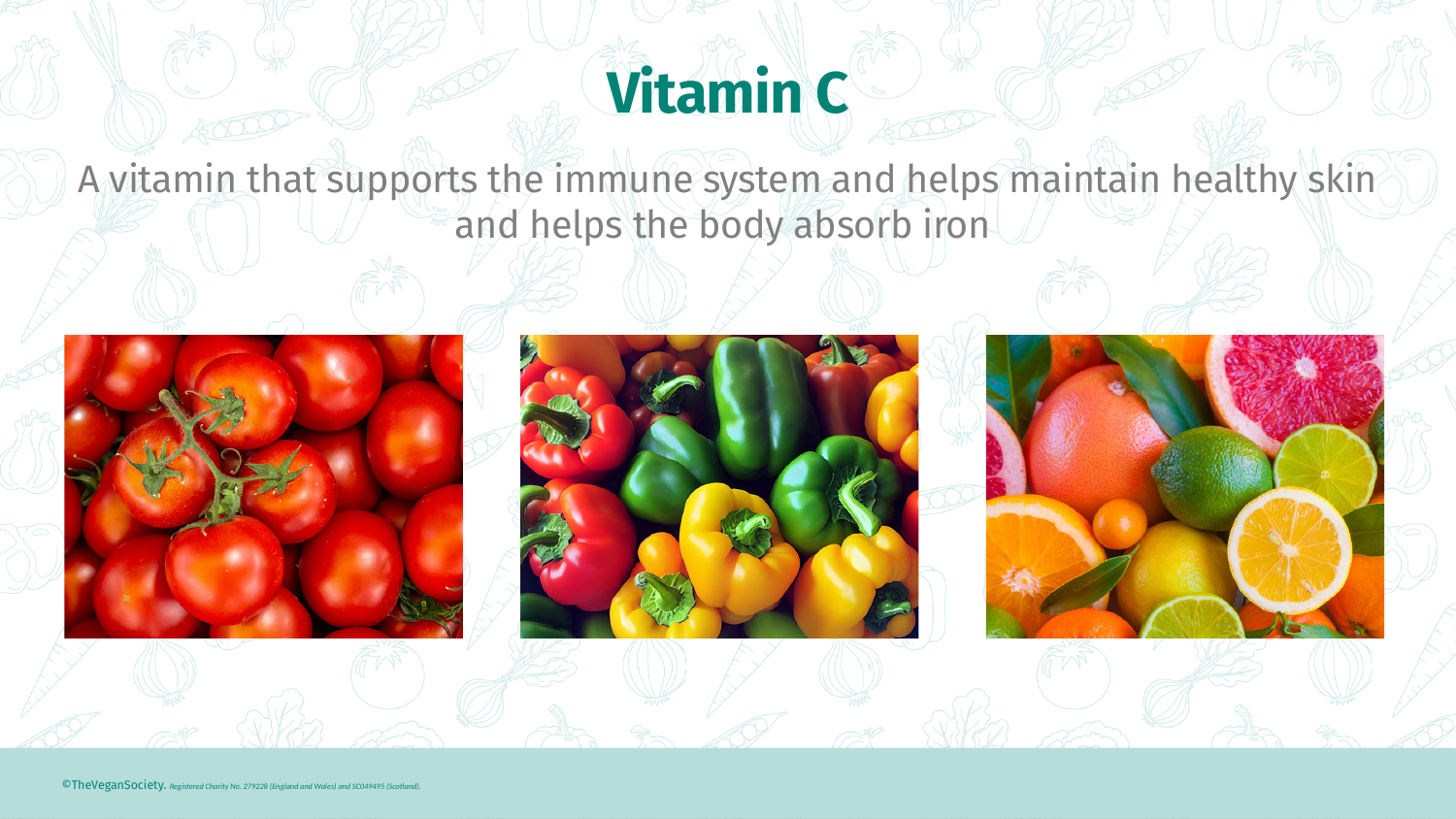

# Vitamin C
A vitamin that supports the immune system and helps maintain healthy skin
and helps the body absorb iron